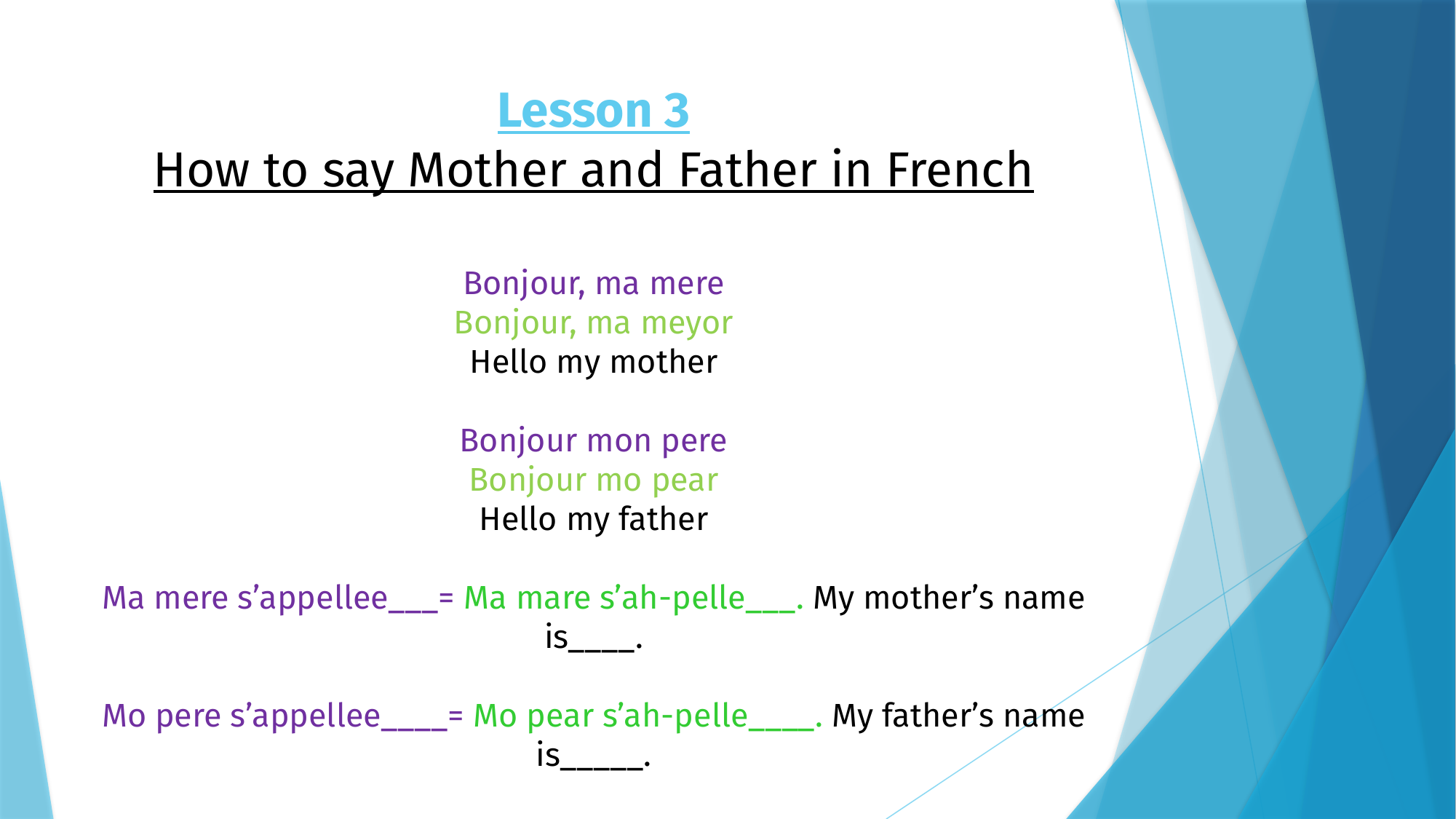

# Lesson 3 How to say Mother and Father in French Bonjour, ma mere Bonjour, ma meyor Hello my mother Bonjour mon pere Bonjour mo pear Hello my father Ma mere s’appellee___= Ma mare s’ah-pelle___. My mother’s name is____. Mo pere s’appellee____= Mo pear s’ah-pelle____. My father’s name is_____.